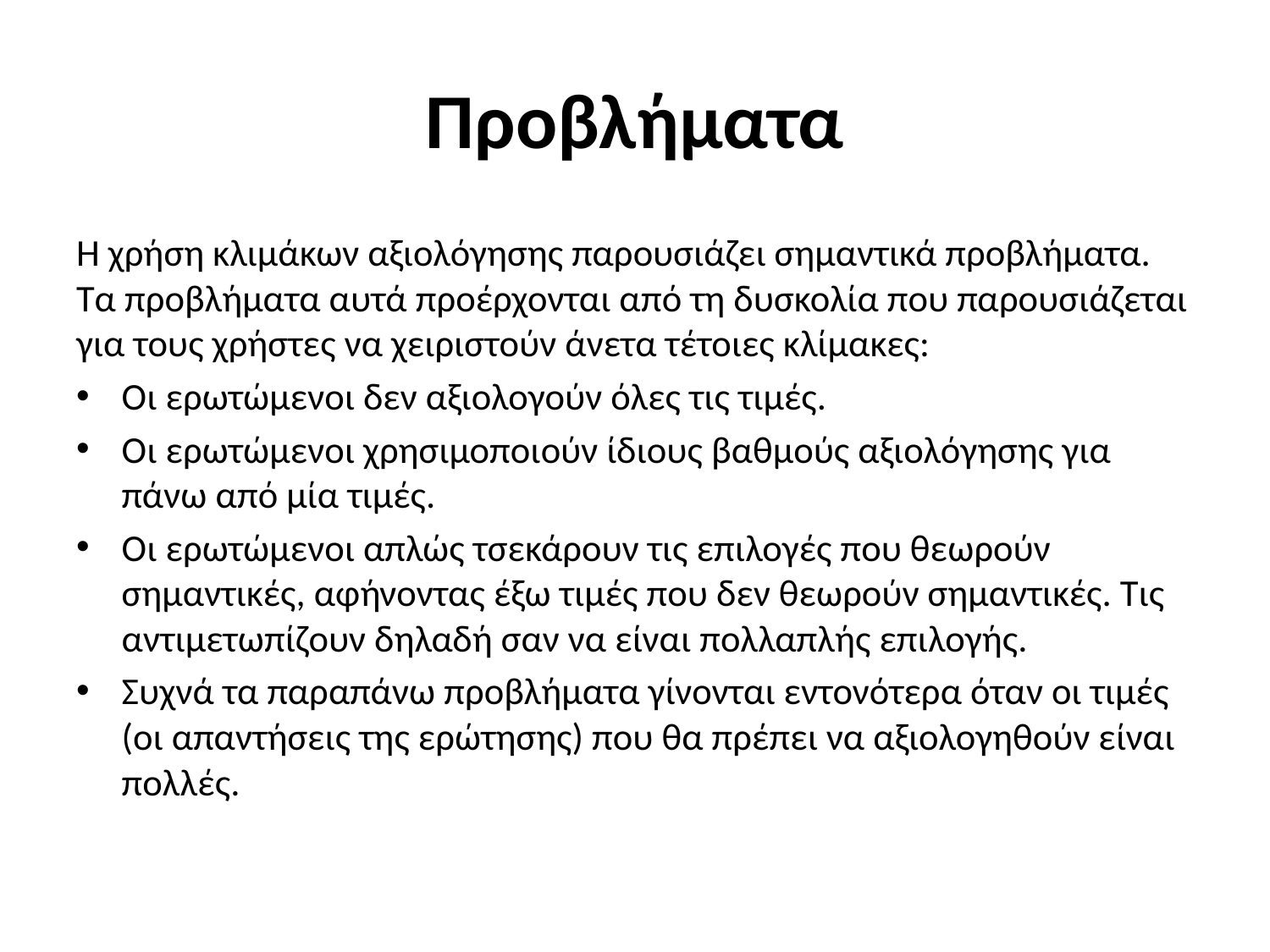

# Προβλήματα
Η χρήση κλιμάκων αξιολόγησης παρουσιάζει σημαντικά προβλήματα. Τα προβλήματα αυτά προέρχονται από τη δυσκολία που παρουσιάζεται για τους χρήστες να χειριστούν άνετα τέτοιες κλίμακες:
Οι ερωτώμενοι δεν αξιολογούν όλες τις τιμές.
Οι ερωτώμενοι χρησιμοποιούν ίδιους βαθμούς αξιολόγησης για πάνω από μία τιμές.
Οι ερωτώμενοι απλώς τσεκάρουν τις επιλογές που θεωρούν σημαντικές, αφήνοντας έξω τιμές που δεν θεωρούν σημαντικές. Τις αντιμετωπίζουν δηλαδή σαν να είναι πολλαπλής επιλογής.
Συχνά τα παραπάνω προβλήματα γίνονται εντονότερα όταν οι τιμές (οι απαντήσεις της ερώτησης) που θα πρέπει να αξιολογηθούν είναι πολλές.